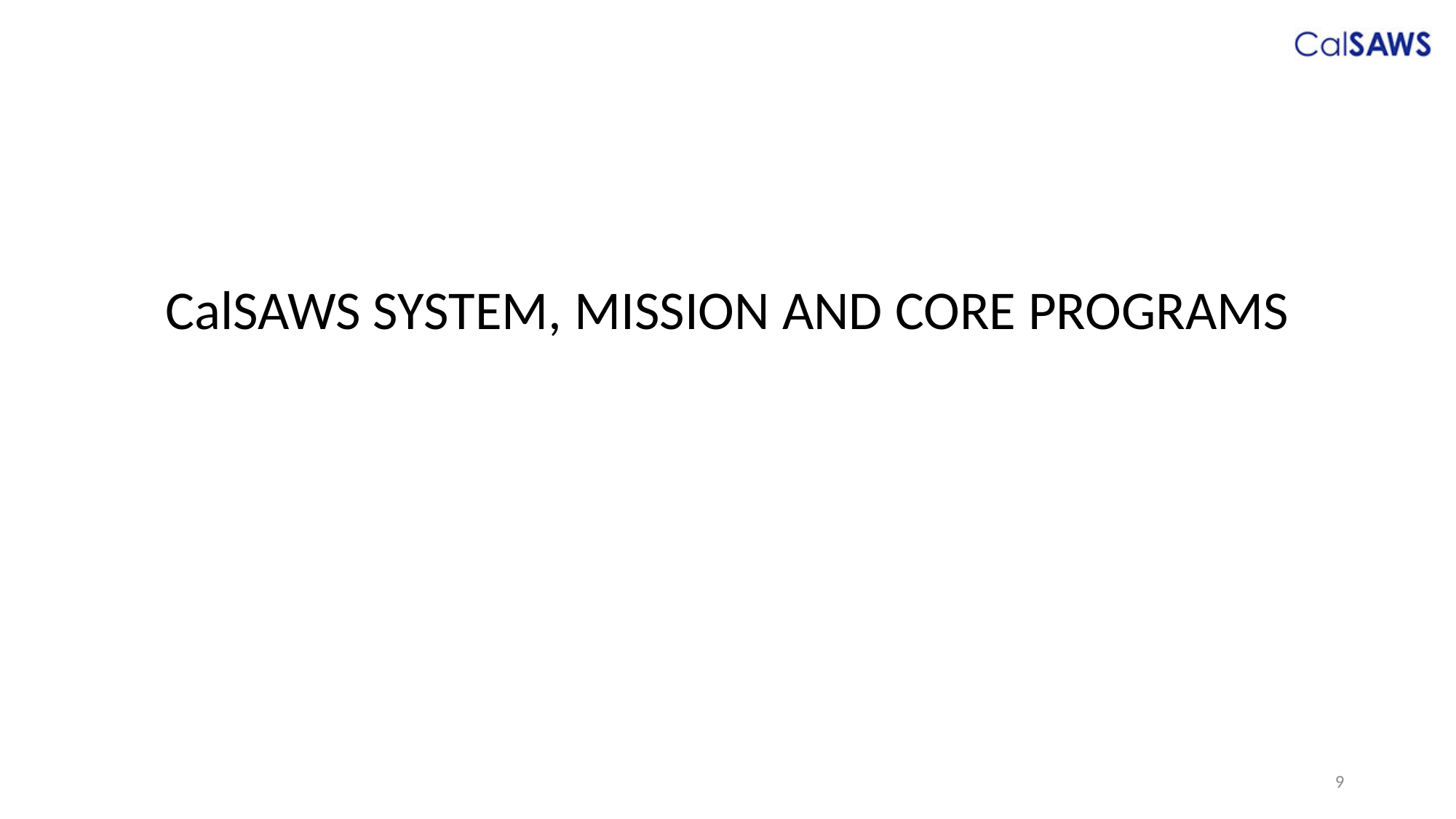

CalSAWS SYSTEM, MISSION AND CORE PROGRAMS
9